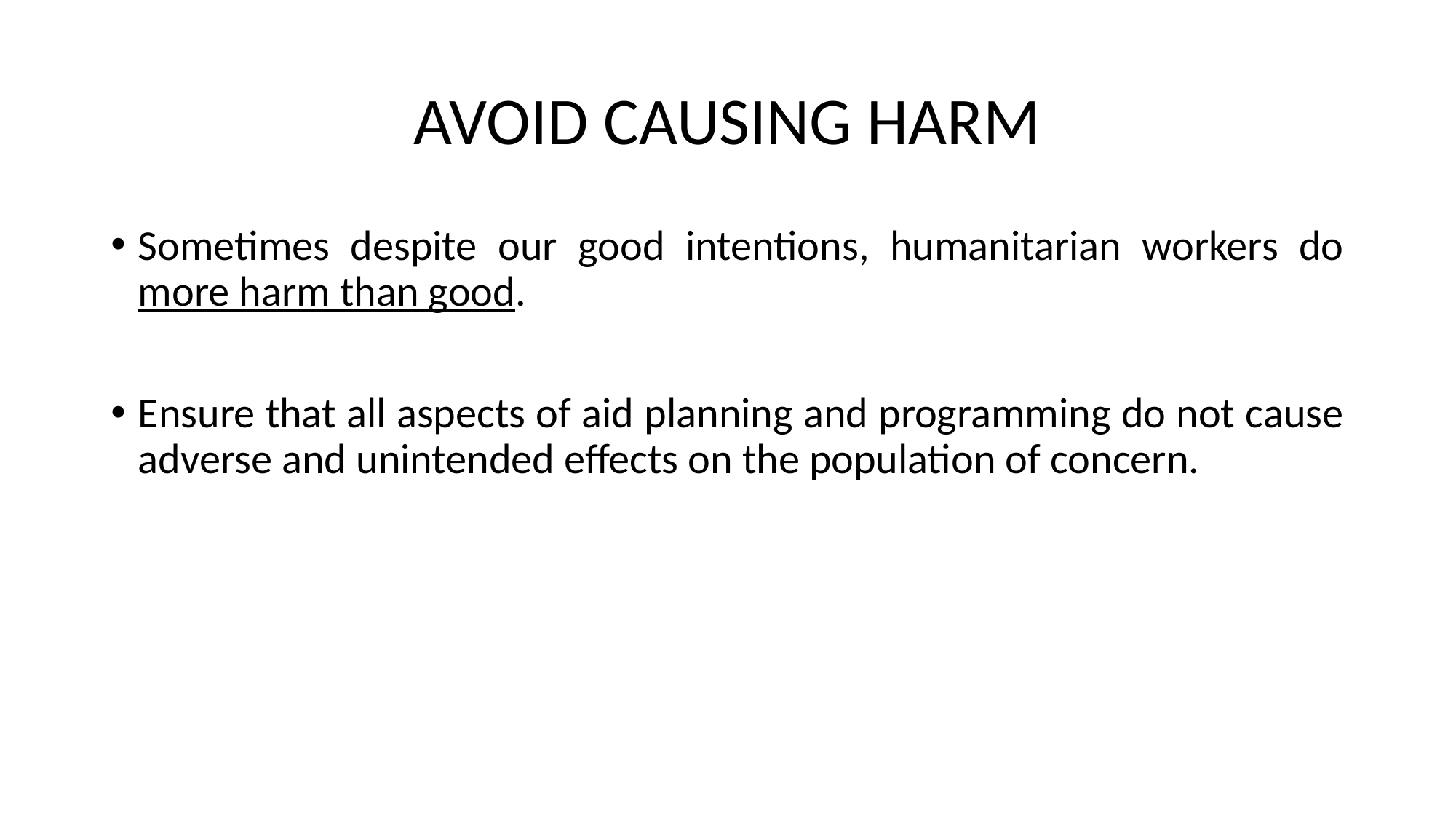

# AVOID CAUSING HARM
Sometimes despite our good intentions, humanitarian workers do more harm than good.

Ensure that all aspects of aid planning and programming do not cause adverse and unintended effects on the population of concern.